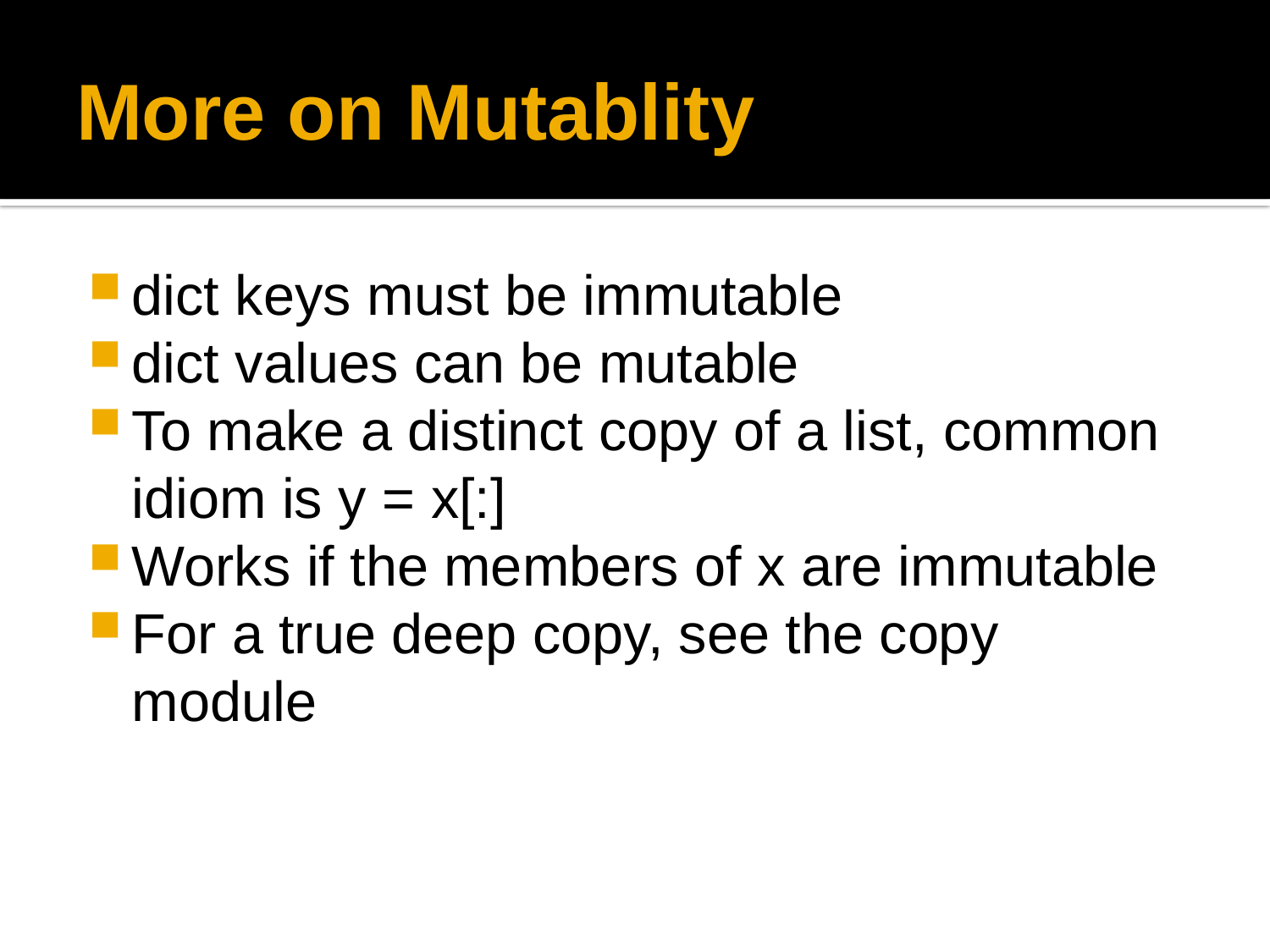

# More on Mutablity
dict keys must be immutable
dict values can be mutable
To make a distinct copy of a list, common idiom is y = x[:]
Works if the members of x are immutable
For a true deep copy, see the copy module